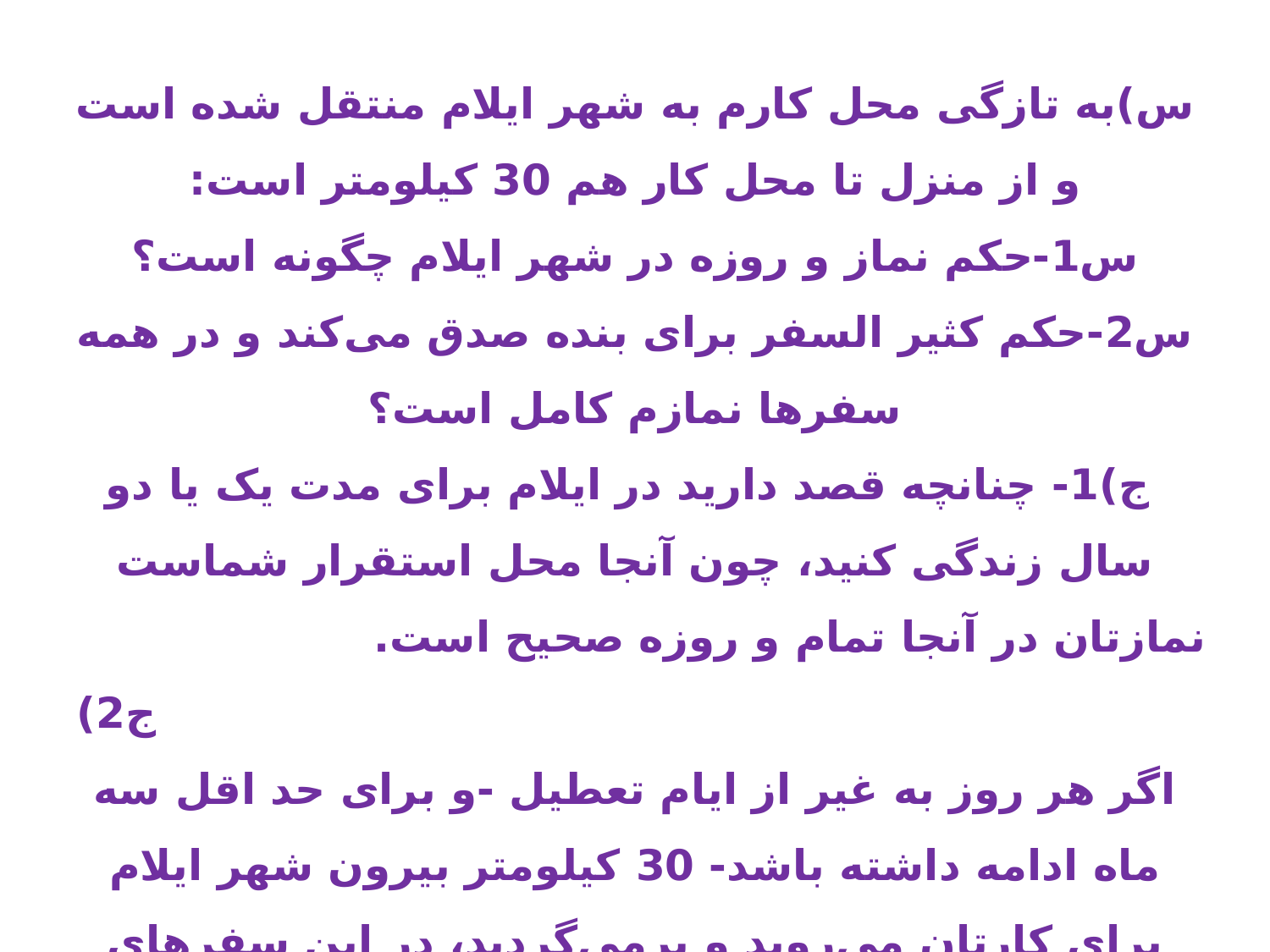

س)به تازگی محل کارم به شهر ایلام منتقل شده است و از منزل تا محل کار هم 30 کیلومتر است:
س1-حکم نماز و روزه در شهر ایلام چگونه است؟
س2-حکم کثیر السفر برای بنده صدق می‌کند و در همه سفرها نمازم کامل است؟
 ج)1- چنانچه قصد دارید در ایلام برای مدت یک یا دو سال زندگی کنید، چون آنجا محل استقرار شماست نمازتان در آنجا تمام و روزه صحیح است.                                                                                            ج2) اگر هر روز به غیر از ایام تعطیل -و برای حد اقل سه ماه ادامه داشته باشد- 30 کیلومتر بیرون شهر ایلام برای کارتان می‌روید و برمی‌گردید، در این سفرهای شغلی نماز تمام و روزه صحیح است.
شماره استفتاء: 1197004احکام مسافر، مسئله 489 و مسئله 532